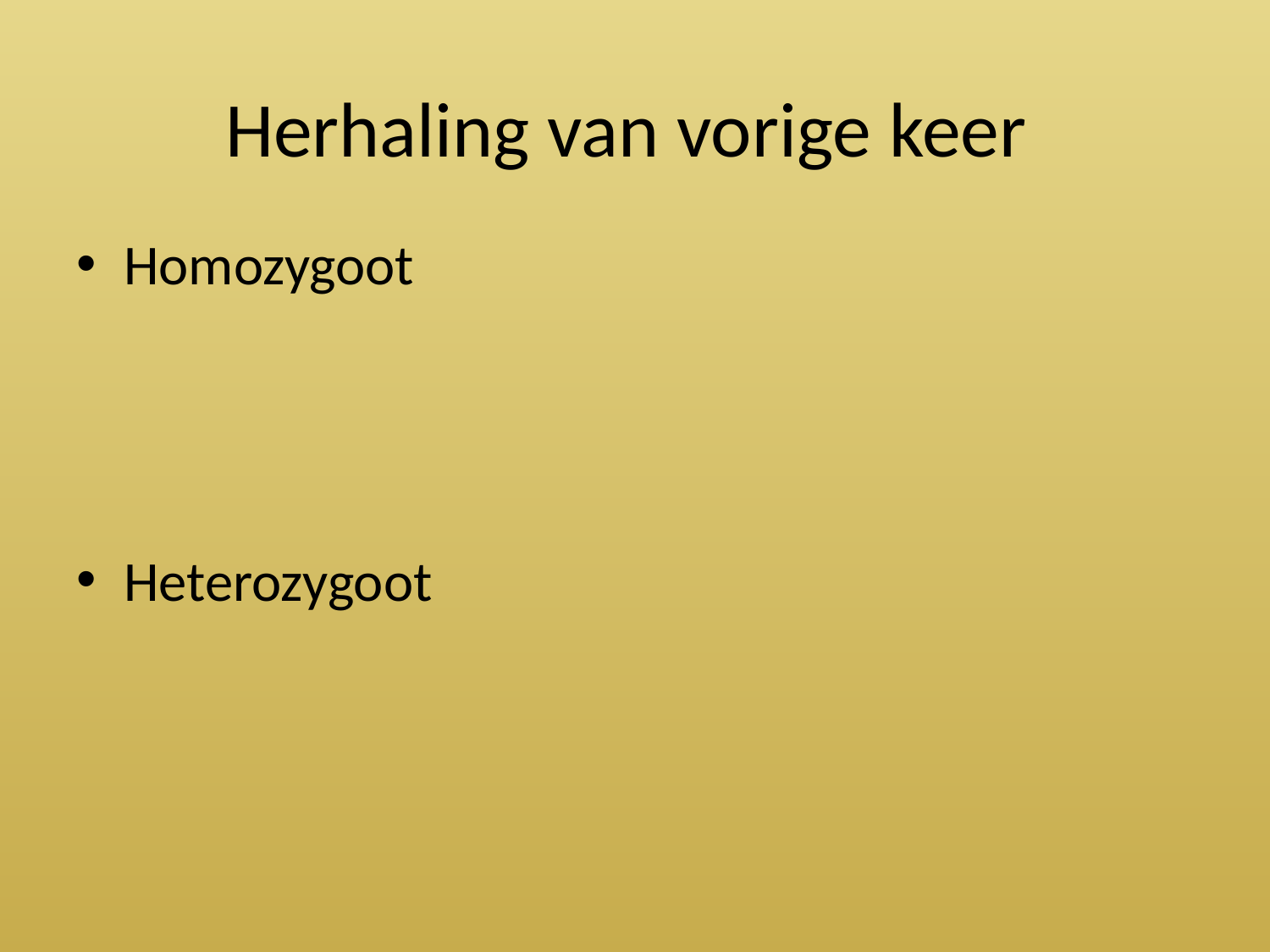

# Herhaling van vorige keer
Homozygoot

Heterozygoot